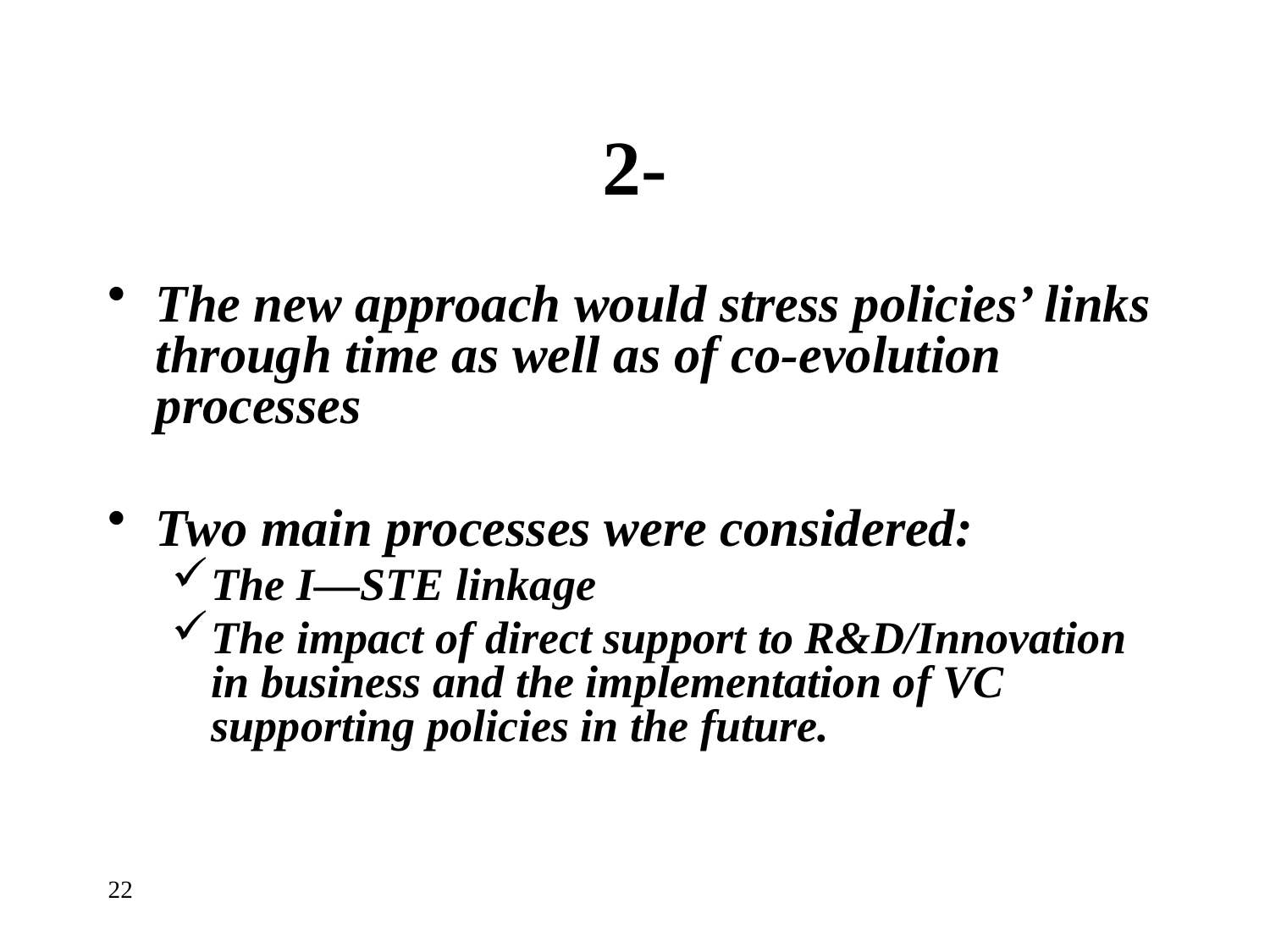

# -2
The new approach would stress policies’ links through time as well as of co-evolution  processes

Two main processes were considered:
The I—STE linkage
The impact of direct support to R&D/Innovation in business and the implementation of VC supporting policies in the future.
22